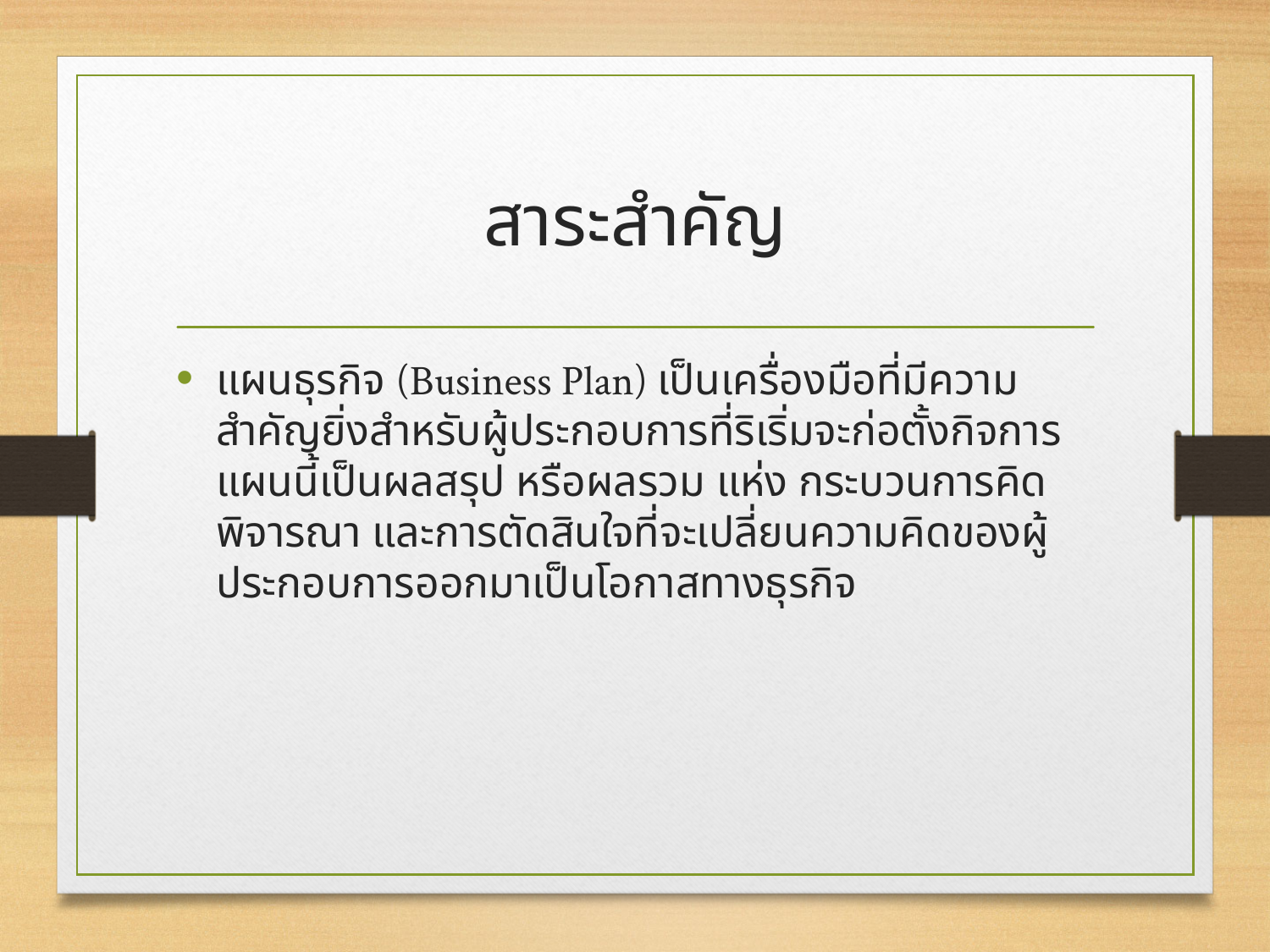

# สาระสำคัญ
แผนธุรกิจ (Business Plan) เป็นเครื่องมือที่มีความสำคัญยิ่งสำหรับผู้ประกอบการที่ริเริ่มจะก่อตั้งกิจการ แผนนี้เป็นผลสรุป หรือผลรวม แห่ง กระบวนการคิดพิจารณา และการตัดสินใจที่จะเปลี่ยนความคิดของผู้ประกอบการออกมาเป็นโอกาสทางธุรกิจ